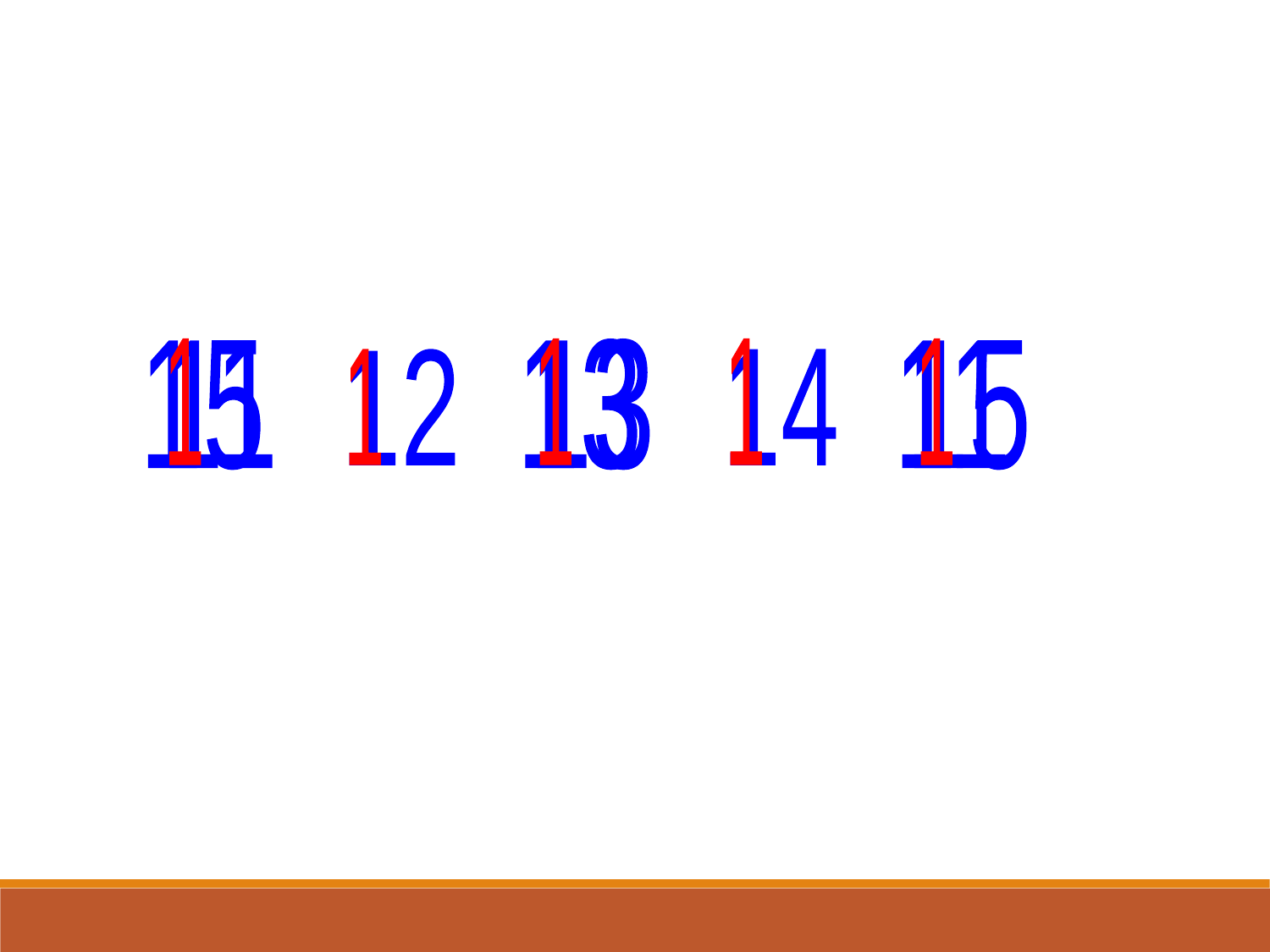

15        13        11
11        13        15
1
1
1
1
12
1
14